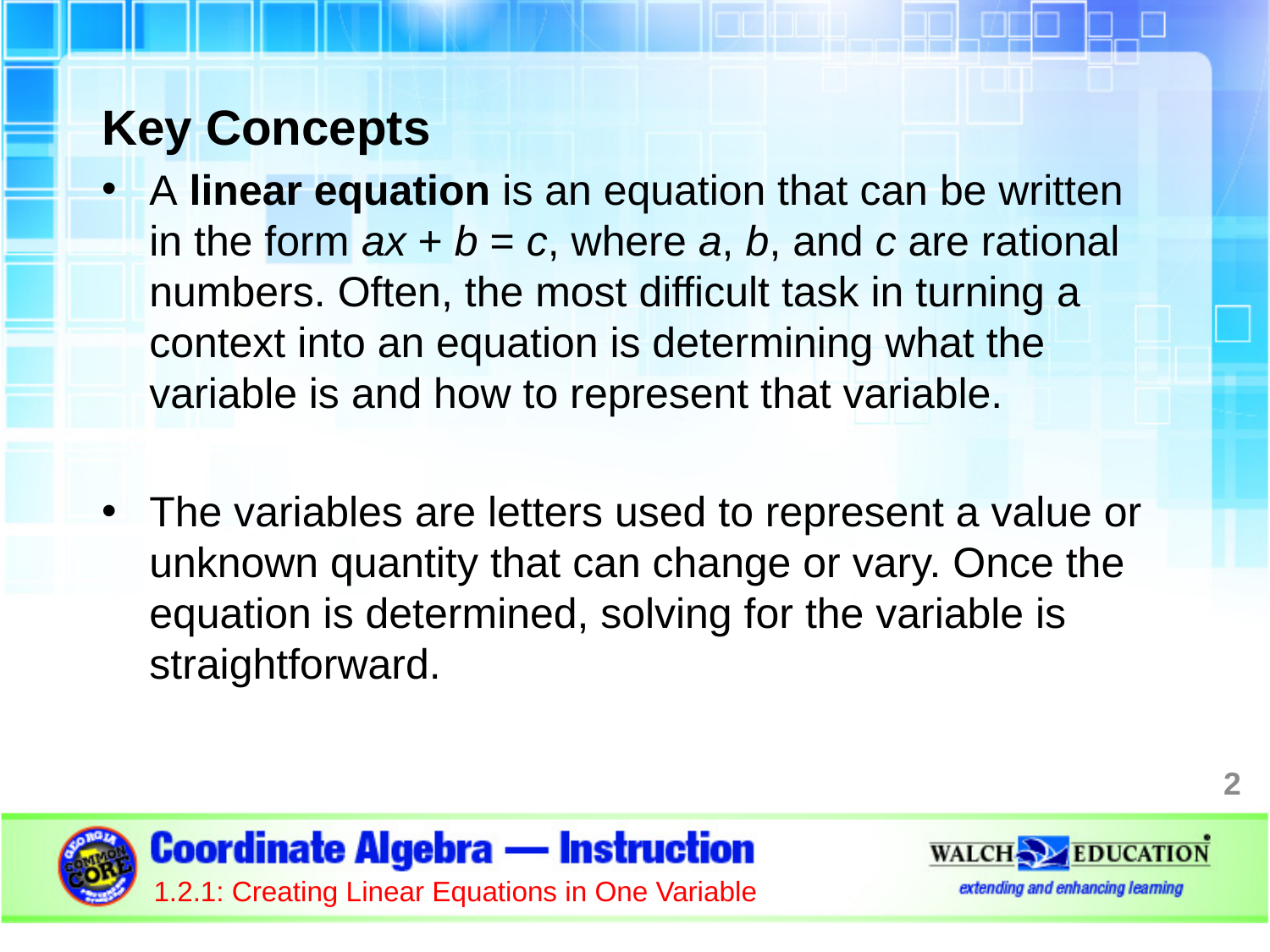

Key Concepts
A linear equation is an equation that can be written in the form ax + b = c, where a, b, and c are rational numbers. Often, the most difficult task in turning a context into an equation is determining what the variable is and how to represent that variable.

The variables are letters used to represent a value or unknown quantity that can change or vary. Once the equation is determined, solving for the variable is straightforward.
2
1.2.1: Creating Linear Equations in One Variable